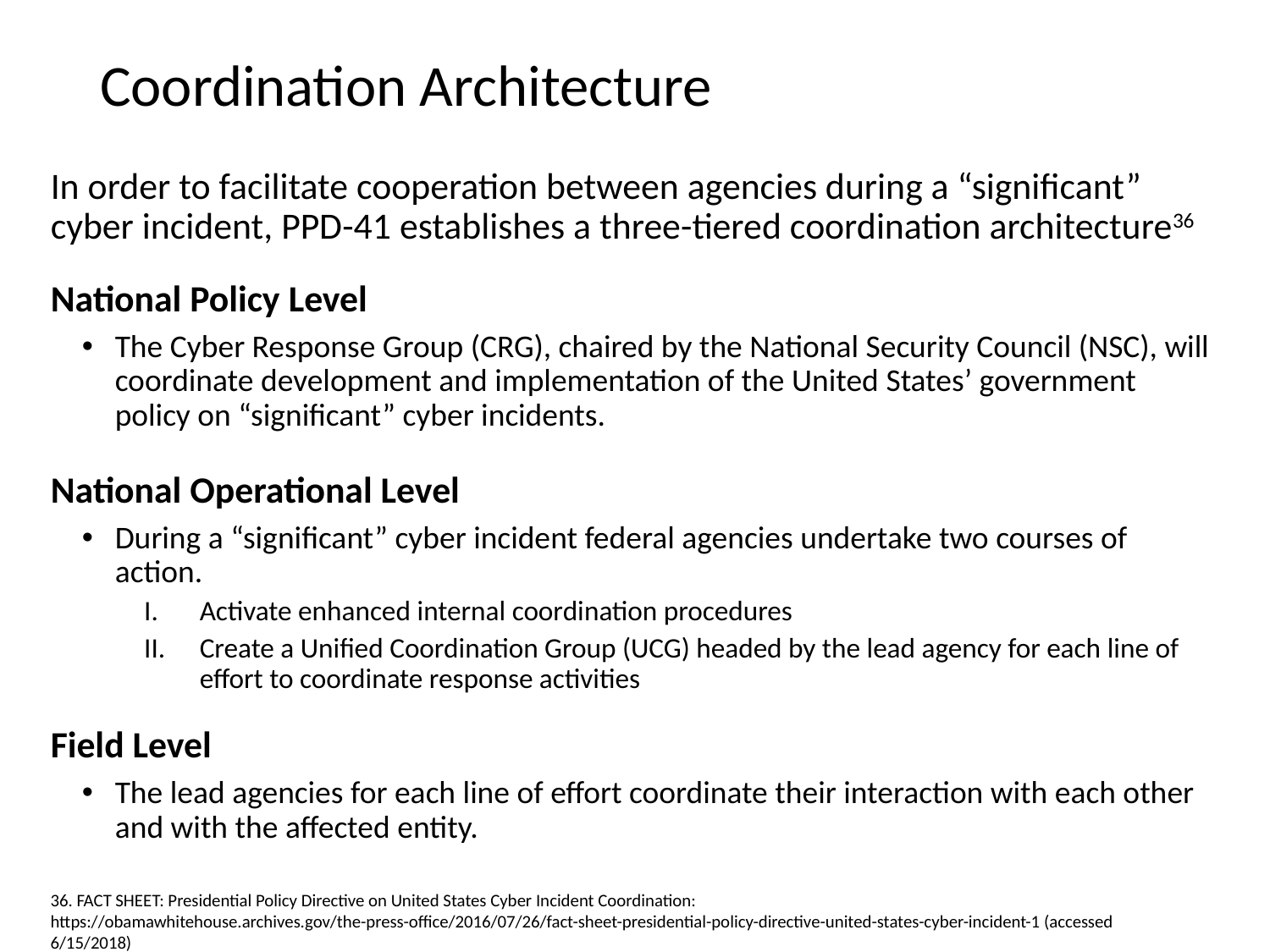

# Coordination Architecture
In order to facilitate cooperation between agencies during a “significant” cyber incident, PPD-41 establishes a three-tiered coordination architecture36

National Policy Level
The Cyber Response Group (CRG), chaired by the National Security Council (NSC), will coordinate development and implementation of the United States’ government policy on “significant” cyber incidents.

National Operational Level
During a “significant” cyber incident federal agencies undertake two courses of action.
Activate enhanced internal coordination procedures
Create a Unified Coordination Group (UCG) headed by the lead agency for each line of effort to coordinate response activities

Field Level
The lead agencies for each line of effort coordinate their interaction with each other and with the affected entity.
36. FACT SHEET: Presidential Policy Directive on United States Cyber Incident Coordination: https://obamawhitehouse.archives.gov/the-press-office/2016/07/26/fact-sheet-presidential-policy-directive-united-states-cyber-incident-1 (accessed 6/15/2018)